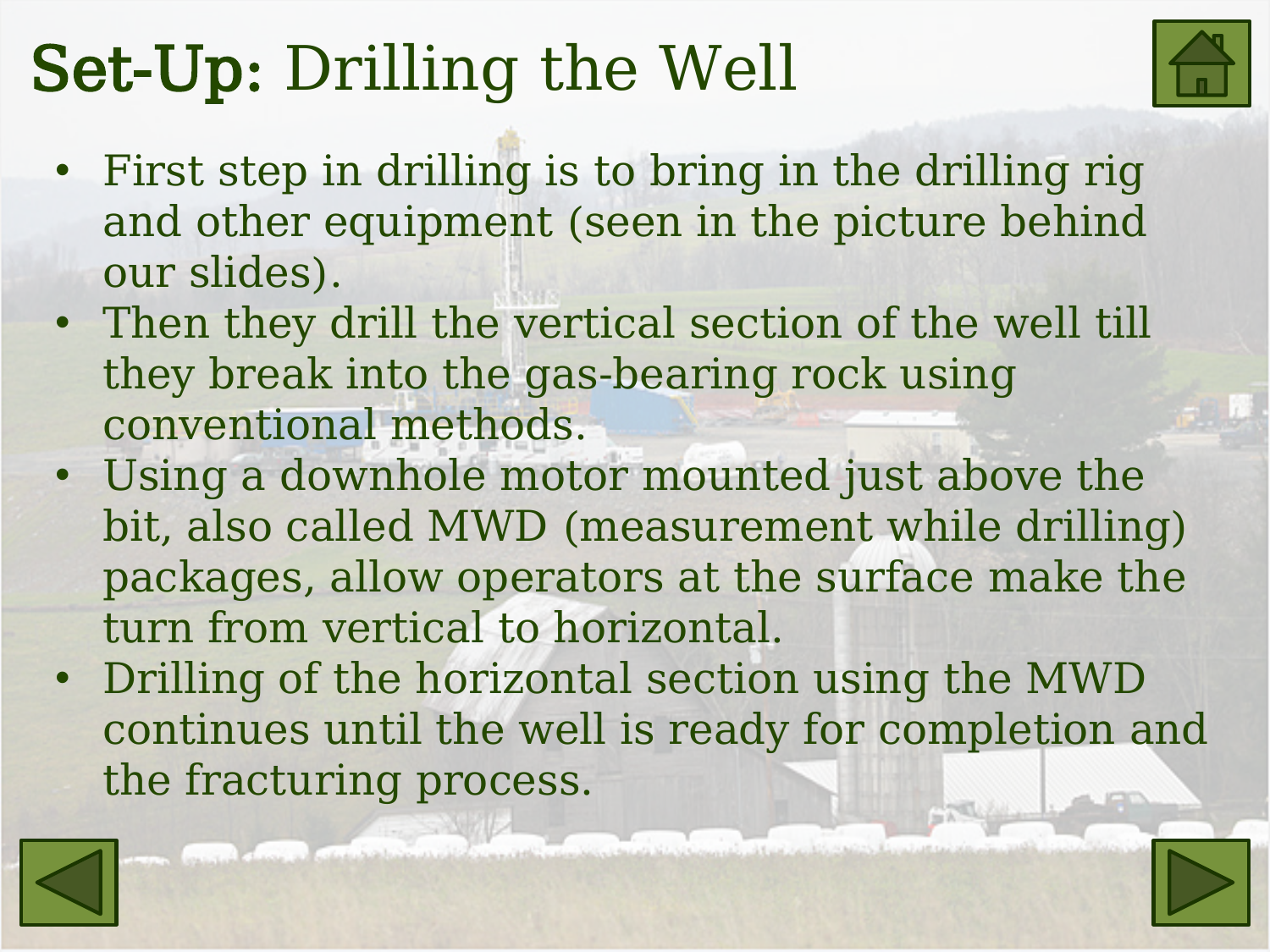

# Set-Up: Drilling the Well

First step in drilling is to bring in the drilling rig and other equipment (seen in the picture behind our slides).
Then they drill the vertical section of the well till they break into the gas-bearing rock using conventional methods.
Using a downhole motor mounted just above the bit, also called MWD (measurement while drilling) packages, allow operators at the surface make the turn from vertical to horizontal.
Drilling of the horizontal section using the MWD continues until the well is ready for completion and the fracturing process.